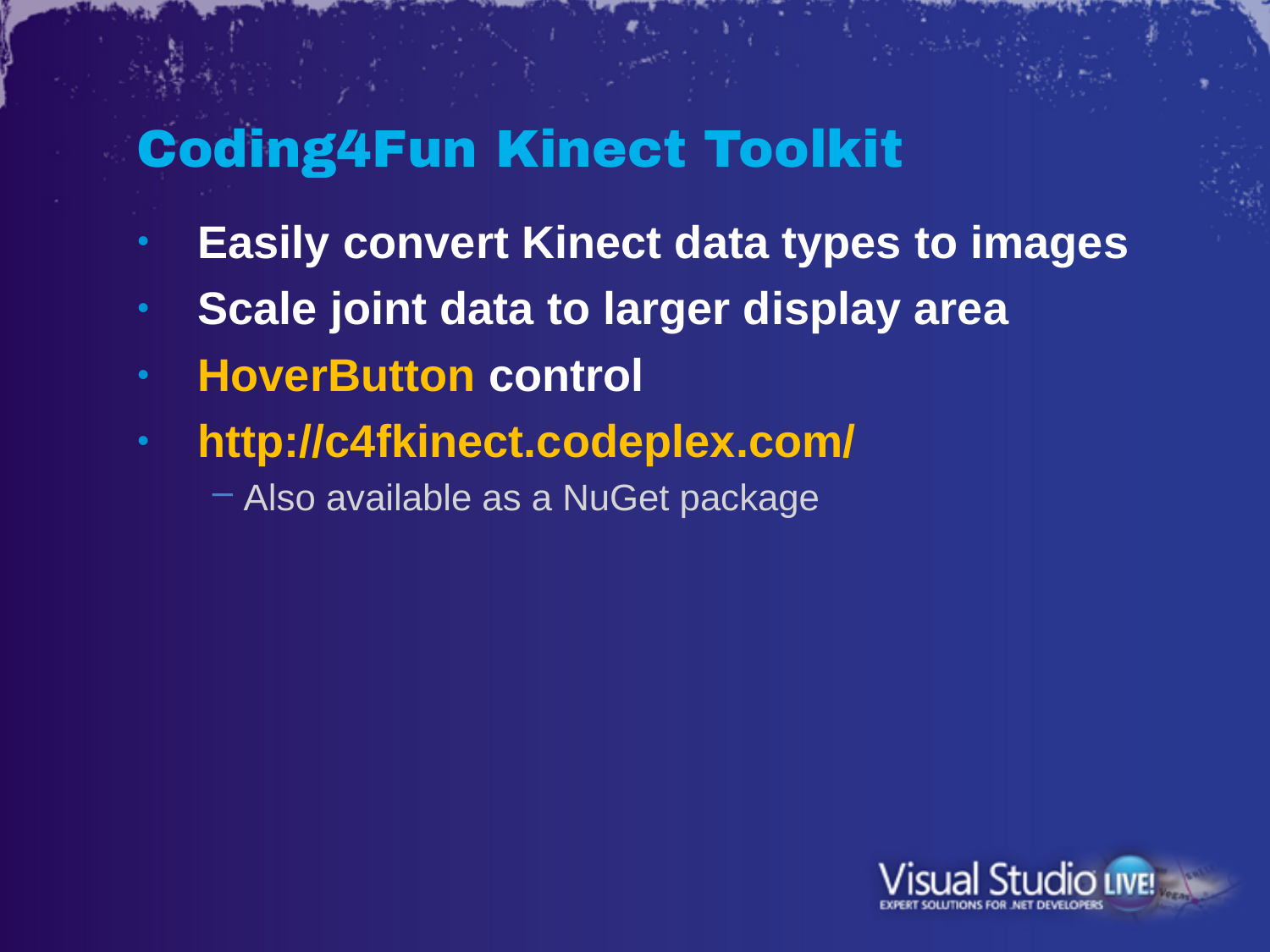

# Coding4Fun Kinect Toolkit
Easily convert Kinect data types to images
Scale joint data to larger display area
HoverButton control
http://c4fkinect.codeplex.com/
Also available as a NuGet package